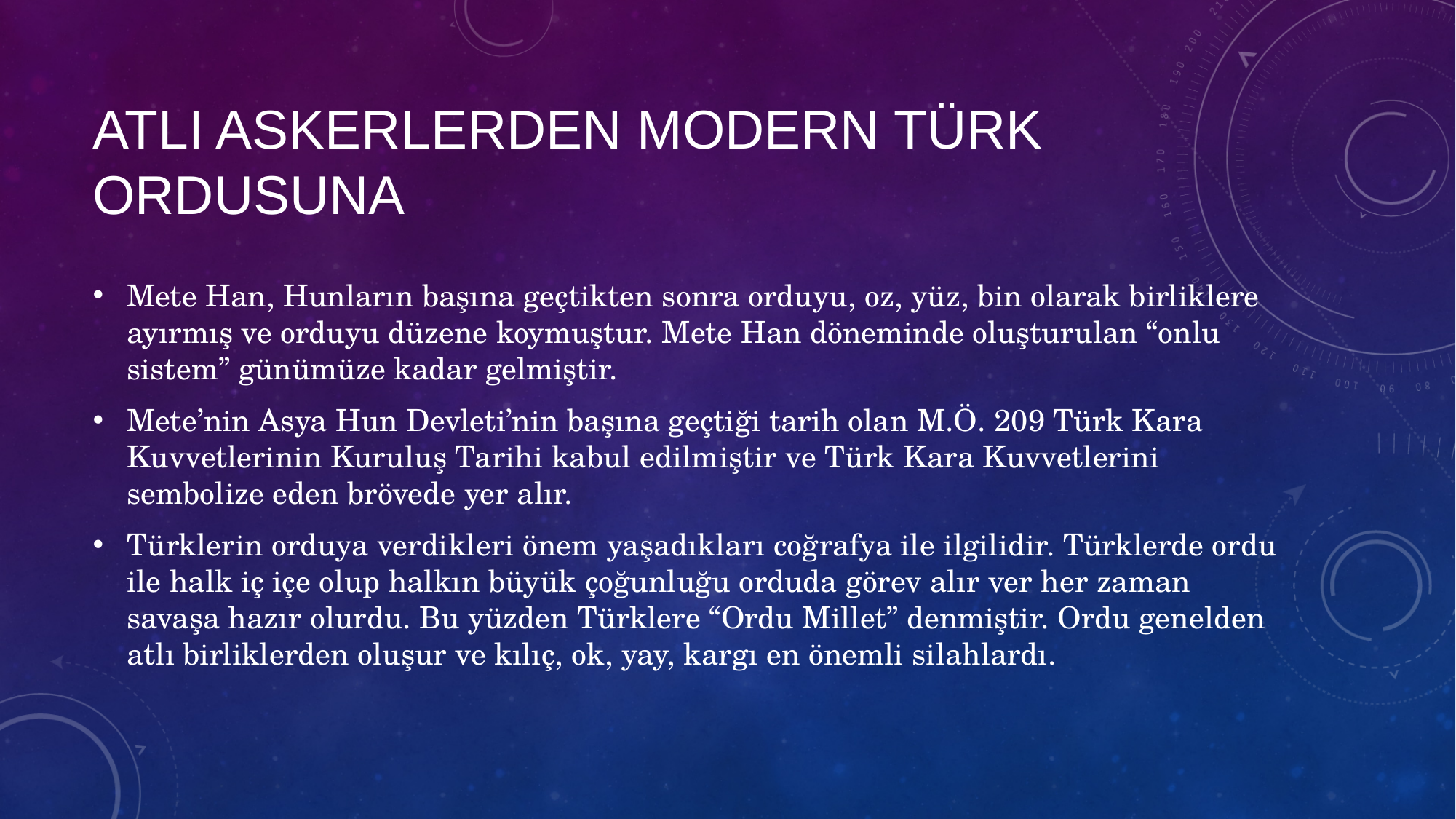

# ATLI ASKERLERDEN MODERN TÜRK ORDUSUNA
Mete Han, Hunların başına geçtikten sonra orduyu, oz, yüz, bin olarak birliklere ayırmış ve orduyu düzene koymuştur. Mete Han döneminde oluşturulan “onlu sistem” günümüze kadar gelmiştir.
Mete’nin Asya Hun Devleti’nin başına geçtiği tarih olan M.Ö. 209 Türk Kara Kuvvetlerinin Kuruluş Tarihi kabul edilmiştir ve Türk Kara Kuvvetlerini sembolize eden brövede yer alır.
Türklerin orduya verdikleri önem yaşadıkları coğrafya ile ilgilidir. Türklerde ordu ile halk iç içe olup halkın büyük çoğunluğu orduda görev alır ver her zaman savaşa hazır olurdu. Bu yüzden Türklere “Ordu Millet” denmiştir. Ordu genelden atlı birliklerden oluşur ve kılıç, ok, yay, kargı en önemli silahlardı.